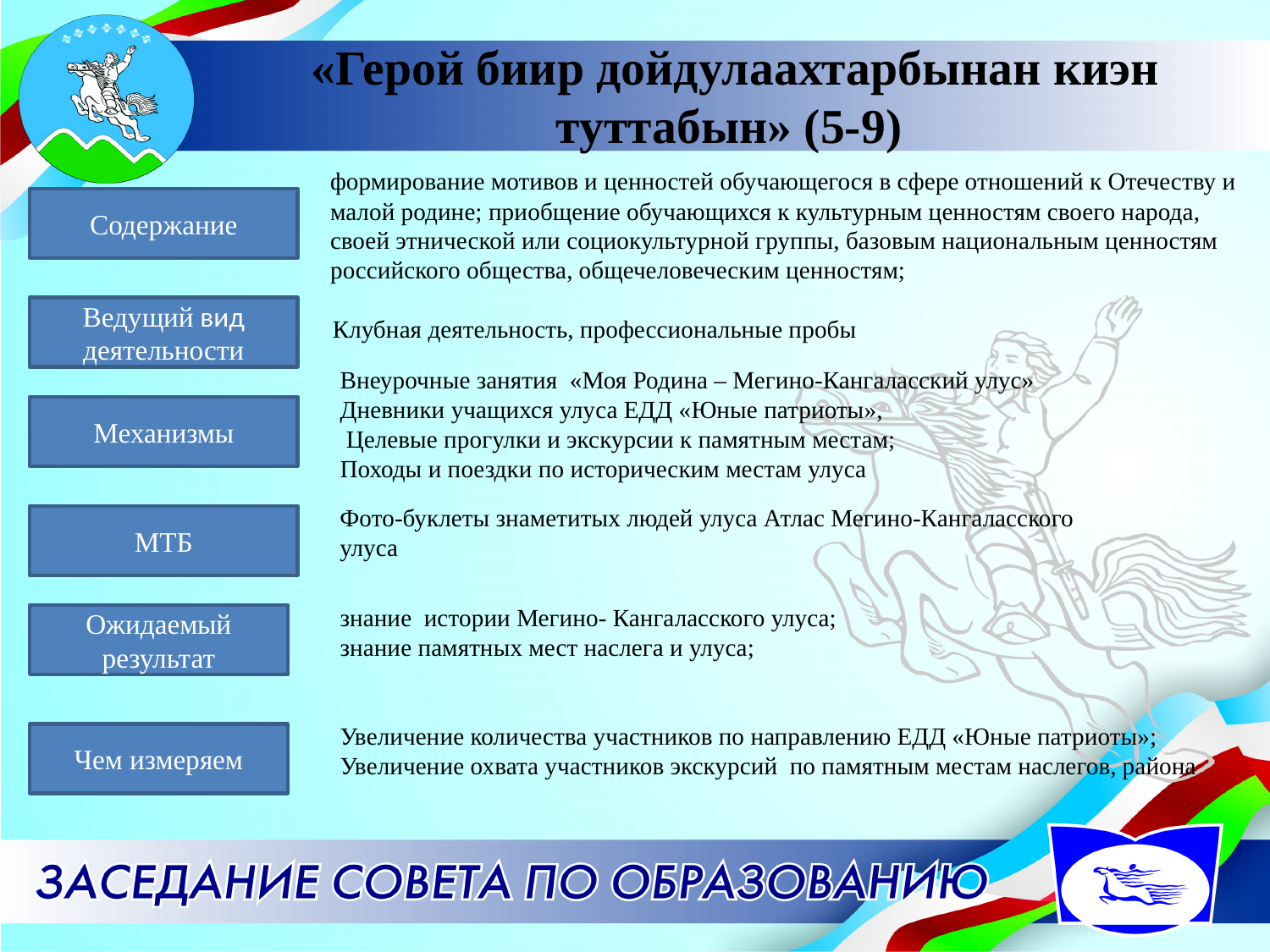

# «Герой биир дойдулаахтарбынан киэн туттабын» (5-9)
формирование мотивов и ценностей обучающегося в сфере отношений к Отечеству и малой родине; приобщение обучающихся к культурным ценностям своего народа, своей этнической или социокультурной группы, базовым национальным ценностям российского общества, общечеловеческим ценностям;
Содержание
Ведущий вид деятельности
Клубная деятельность, профессиональные пробы
Внеурочные занятия  «Моя Родина – Мегино-Кангаласский улус»
Дневники учащихся улуса ЕДД «Юные патриоты»,
 Целевые прогулки и экскурсии к памятным местам;
Походы и поездки по историческим местам улуса
Механизмы
Фото-буклеты знаметитых людей улуса Атлас Мегино-Кангаласского улуса
МТБ
знание  истории Мегино- Кангаласского улуса;
знание памятных мест наслега и улуса;
Ожидаемый результат
Увеличение количества участников по направлению ЕДД «Юные патриоты»;
Увеличение охвата участников экскурсий  по памятным местам наслегов, района
Чем измеряем